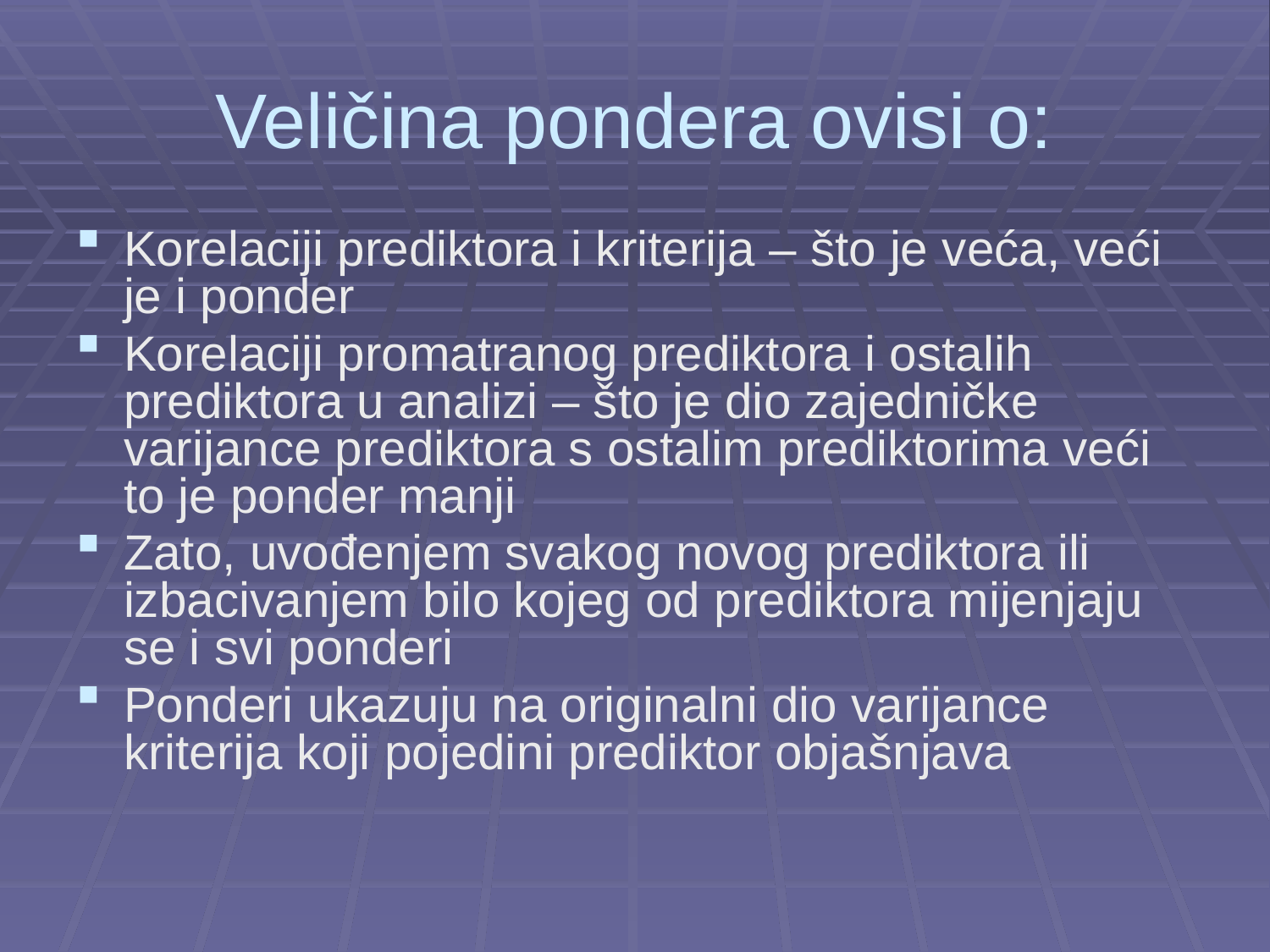

# Veličina pondera ovisi o:
Korelaciji prediktora i kriterija – što je veća, veći je i ponder
Korelaciji promatranog prediktora i ostalih prediktora u analizi – što je dio zajedničke varijance prediktora s ostalim prediktorima veći to je ponder manji
Zato, uvođenjem svakog novog prediktora ili izbacivanjem bilo kojeg od prediktora mijenjaju se i svi ponderi
Ponderi ukazuju na originalni dio varijance kriterija koji pojedini prediktor objašnjava